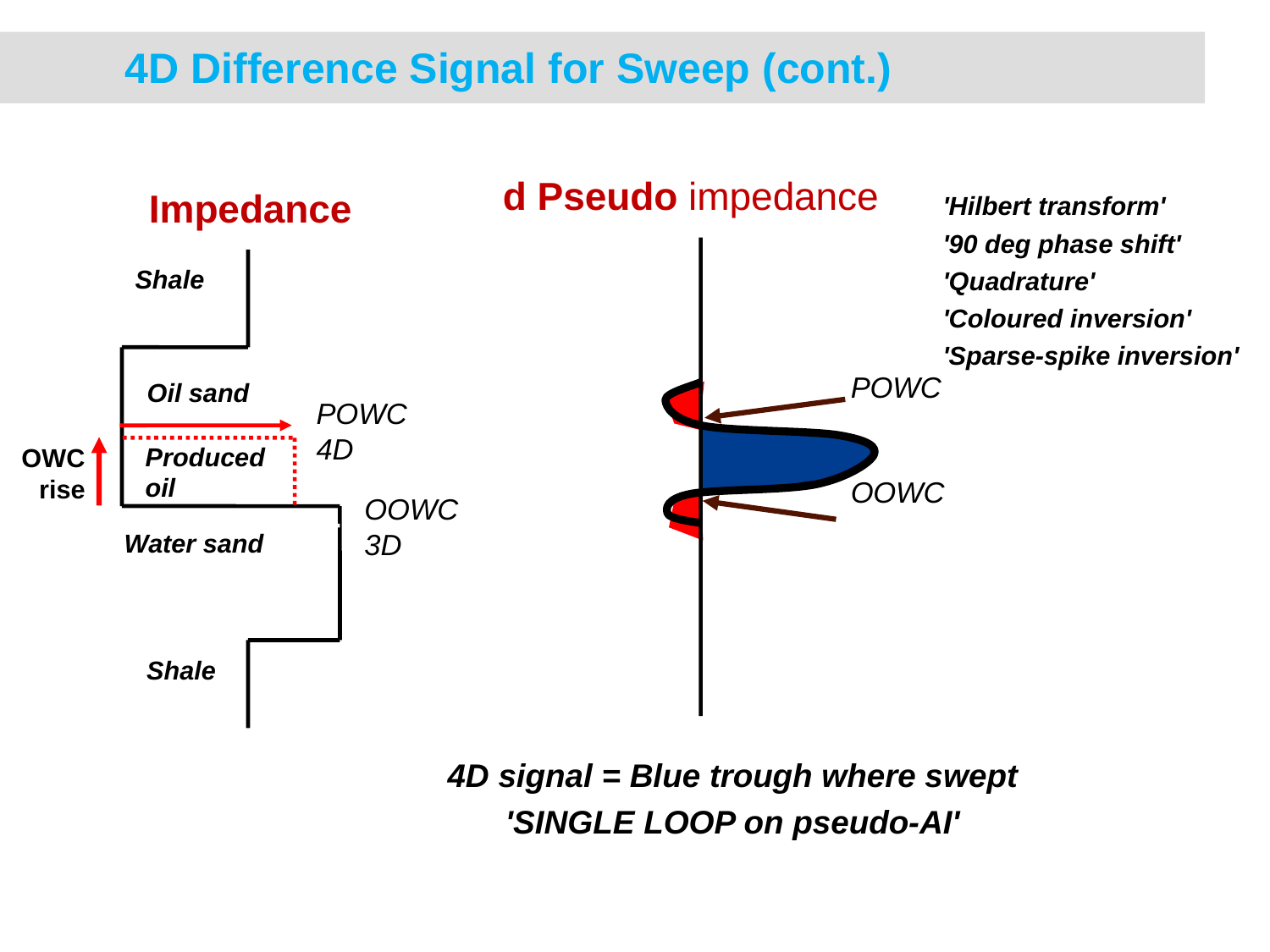

# 4D Difference Signal for Sweep (cont.)
d Pseudo impedance

POWC

OOWC

4D signal = Blue trough where swept
'SINGLE LOOP on pseudo-AI'
'Hilbert transform'
'90 deg phase shift'
'Quadrature'
'Coloured inversion'
'Sparse-spike inversion'
Impedance

Shale
Oil sand
Water sand
Shale

POWC
4D

Produced
oil
OWC
rise

OOWC
3D